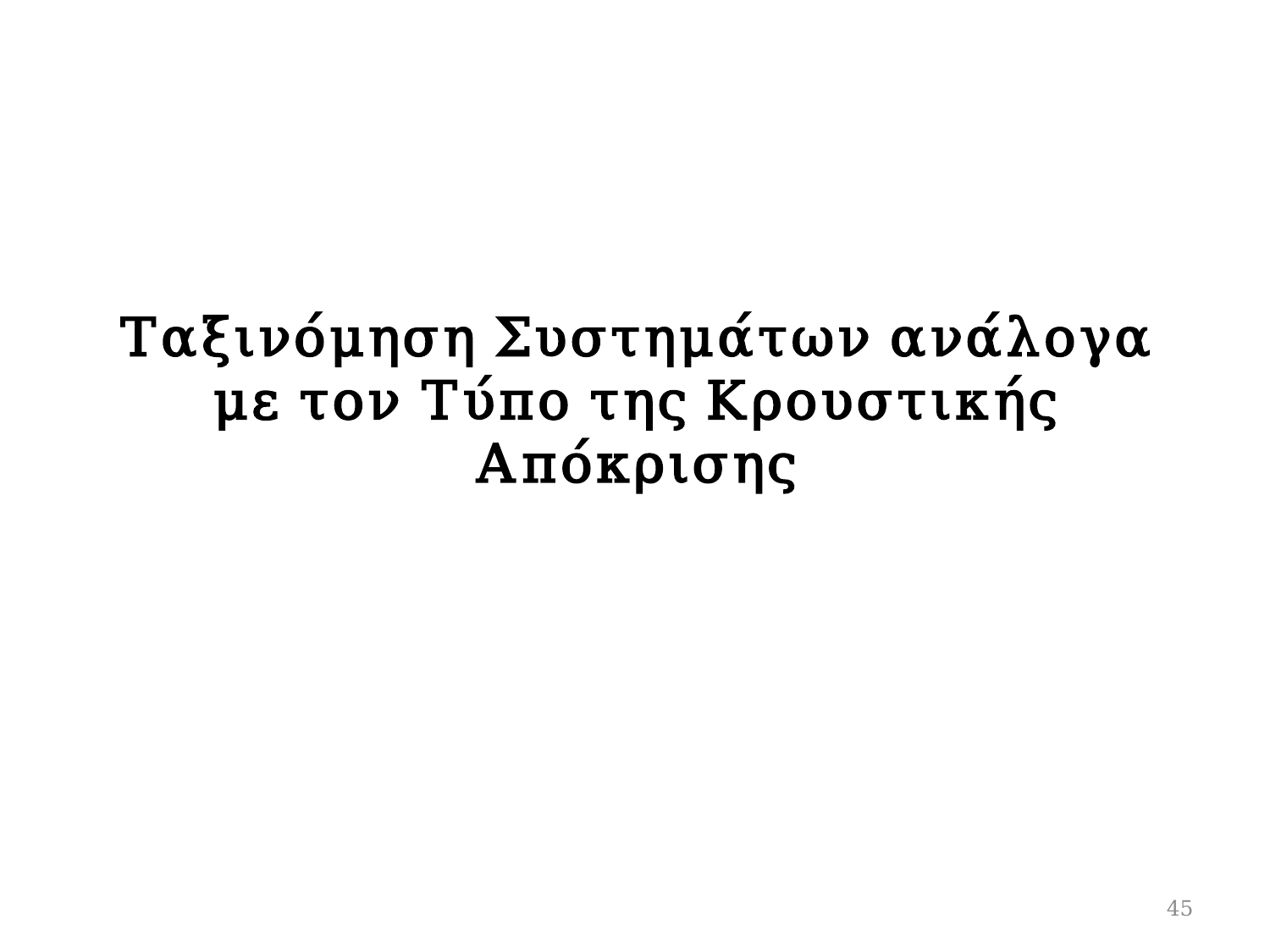

# Ταξινόμηση Συστημάτων ανάλογα με τον Τύπο της Κρουστικής Απόκρισης

45